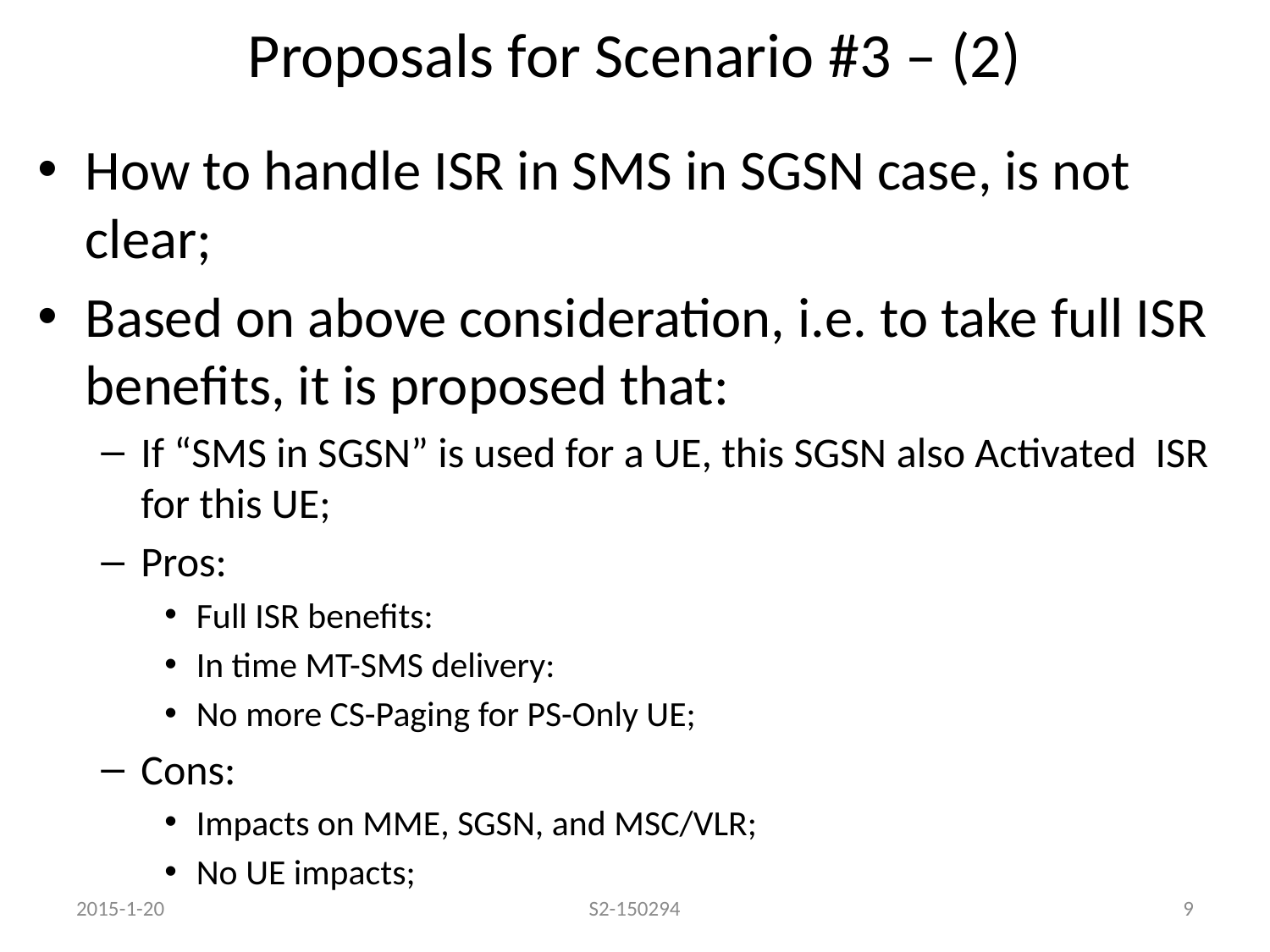

# Proposals for Scenario #3 – (2)
How to handle ISR in SMS in SGSN case, is not clear;
Based on above consideration, i.e. to take full ISR benefits, it is proposed that:
If “SMS in SGSN” is used for a UE, this SGSN also Activated  ISR for this UE;
Pros:
Full ISR benefits:
In time MT-SMS delivery:
No more CS-Paging for PS-Only UE;
Cons:
Impacts on MME, SGSN, and MSC/VLR;
No UE impacts;
2015-1-20
S2-150294
9